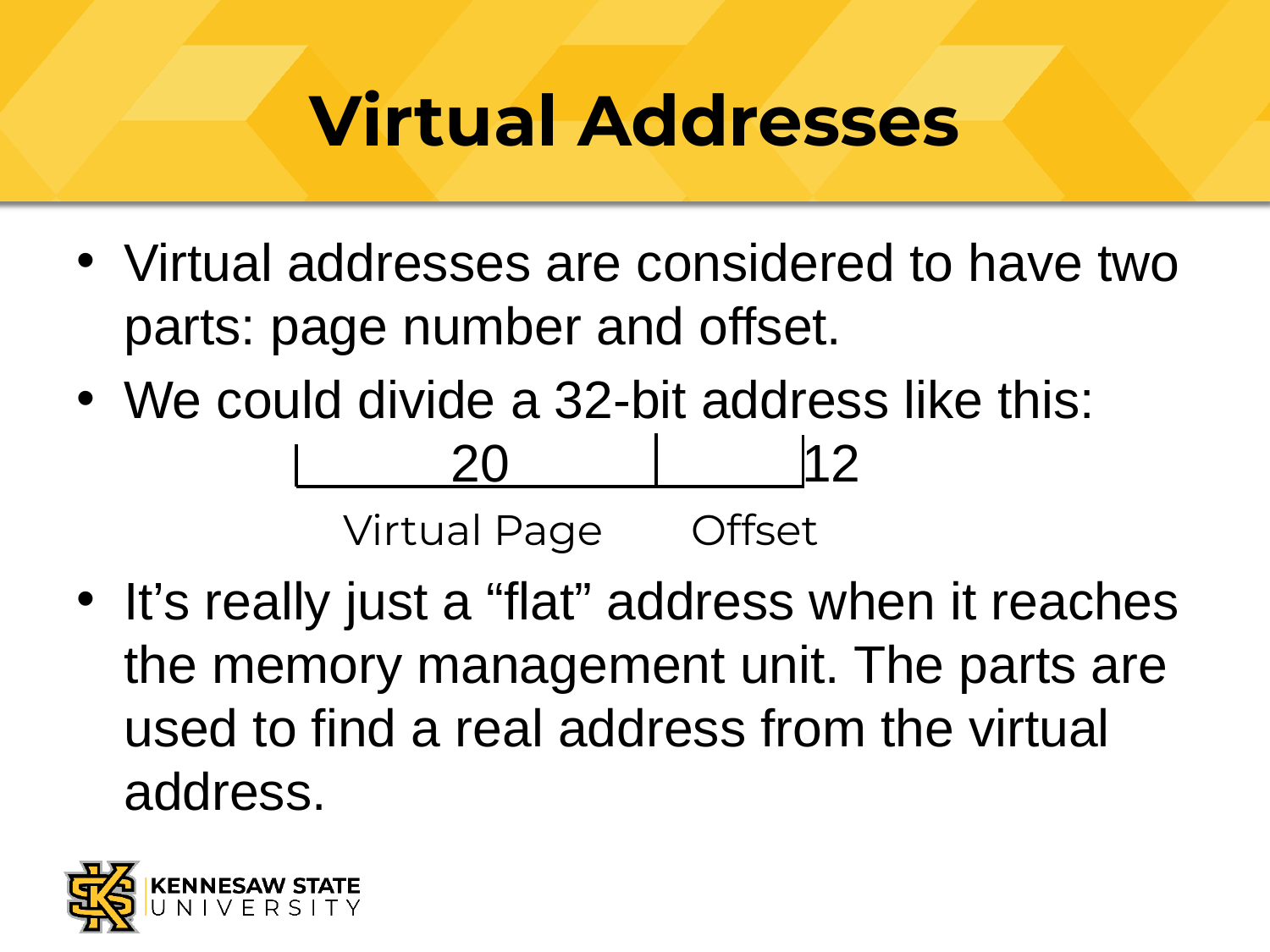

# Virtual Addresses
Virtual addresses are considered to have two parts: page number and offset.
We could divide a 32-bit address like this:             		     20                    12
               Virtual Page        Offset
It’s really just a “flat” address when it reaches the memory management unit. The parts are used to find a real address from the virtual address.